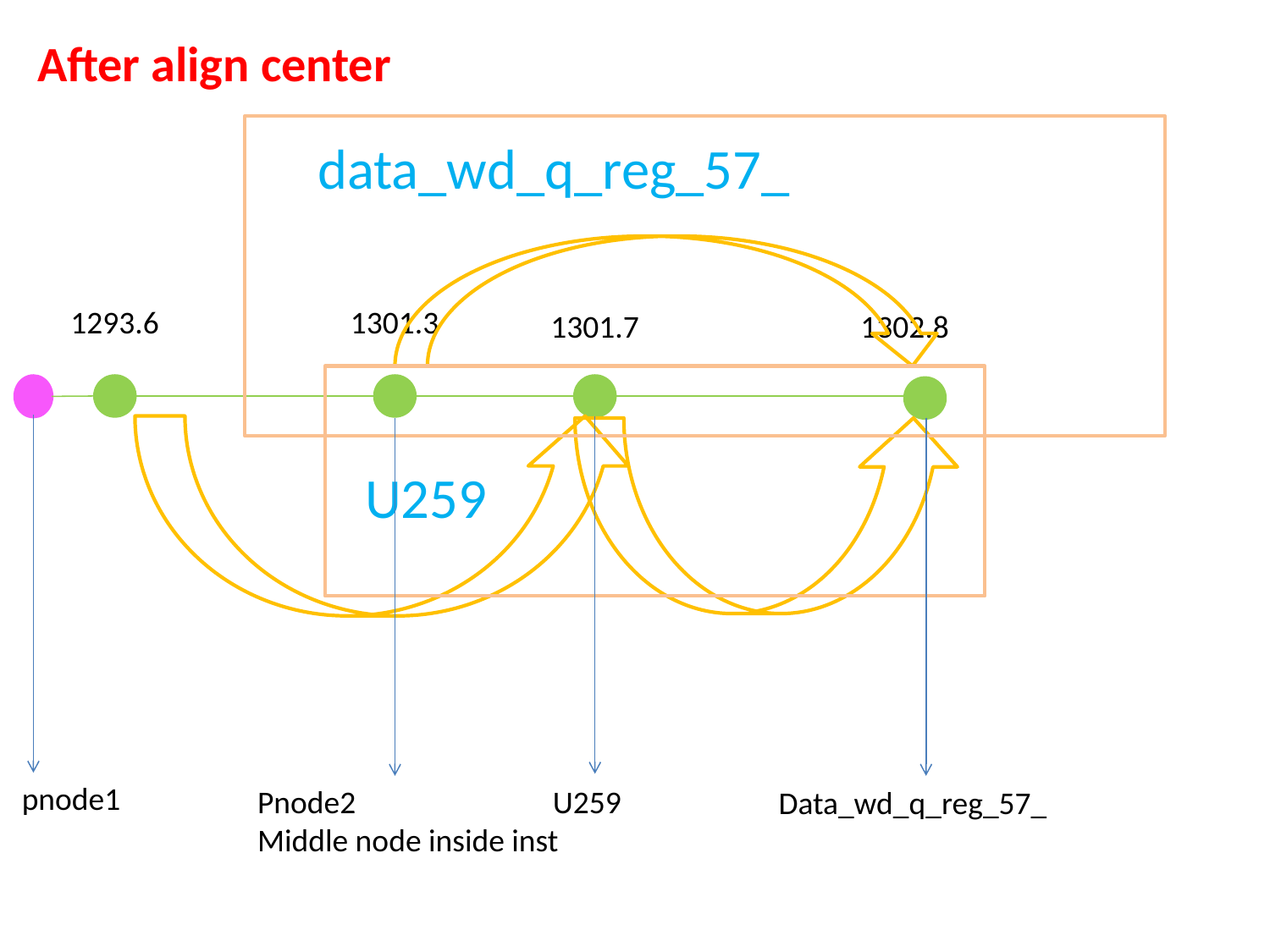

After align center

data_wd_q_reg_57_

1293.6
1301.3
1301.7
1302.8

U259
pnode1
Pnode2
Middle node inside inst

U259
Data_wd_q_reg_57_